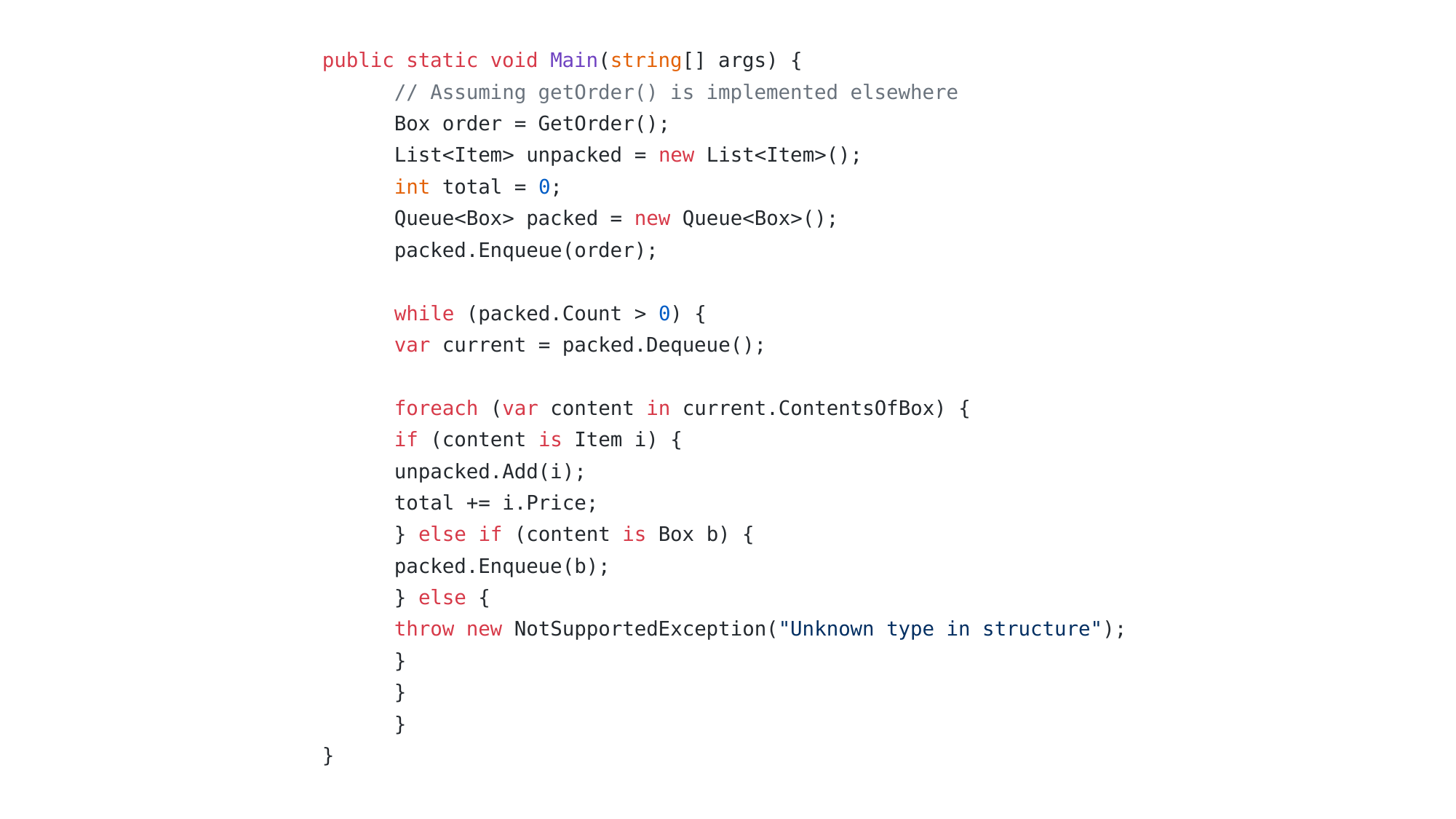

public static void Main(string[] args) {
	// Assuming getOrder() is implemented elsewhere
	Box order = GetOrder();
	List<Item> unpacked = new List<Item>();
	int total = 0;
	Queue<Box> packed = new Queue<Box>();
	packed.Enqueue(order);

	while (packed.Count > 0) {
		var current = packed.Dequeue();

		foreach (var content in current.ContentsOfBox) {
			if (content is Item i) {
				unpacked.Add(i);
				total += i.Price;
			} else if (content is Box b) {
				packed.Enqueue(b);
			} else {
				throw new NotSupportedException("Unknown type in structure");
			}
		}
	}
}